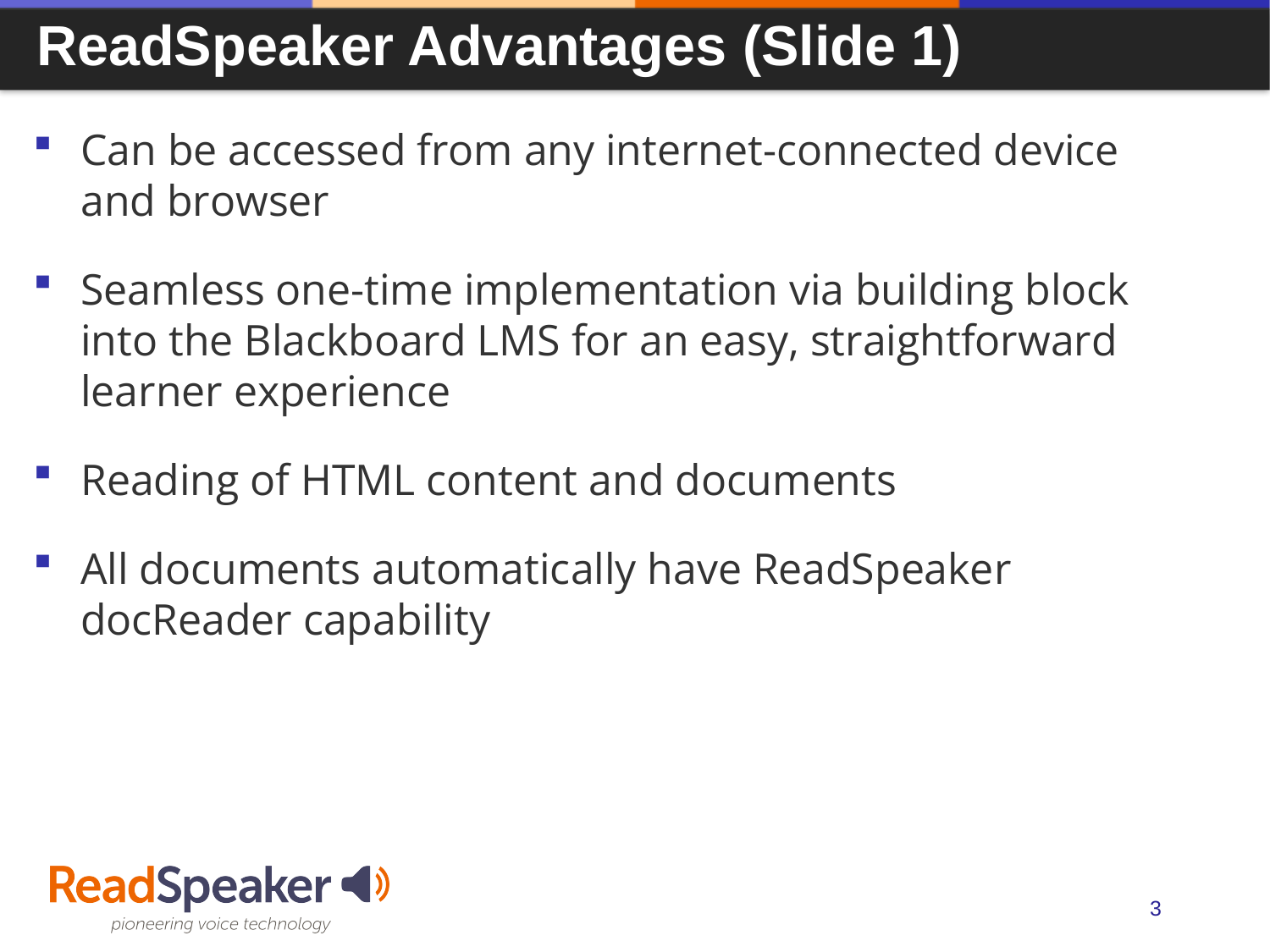

# ReadSpeaker Advantages (Slide 1)
Can be accessed from any internet-connected device and browser

Seamless one-time implementation via building block into the Blackboard LMS for an easy, straightforward learner experience

Reading of HTML content and documents

All documents automatically have ReadSpeaker docReader capability

3